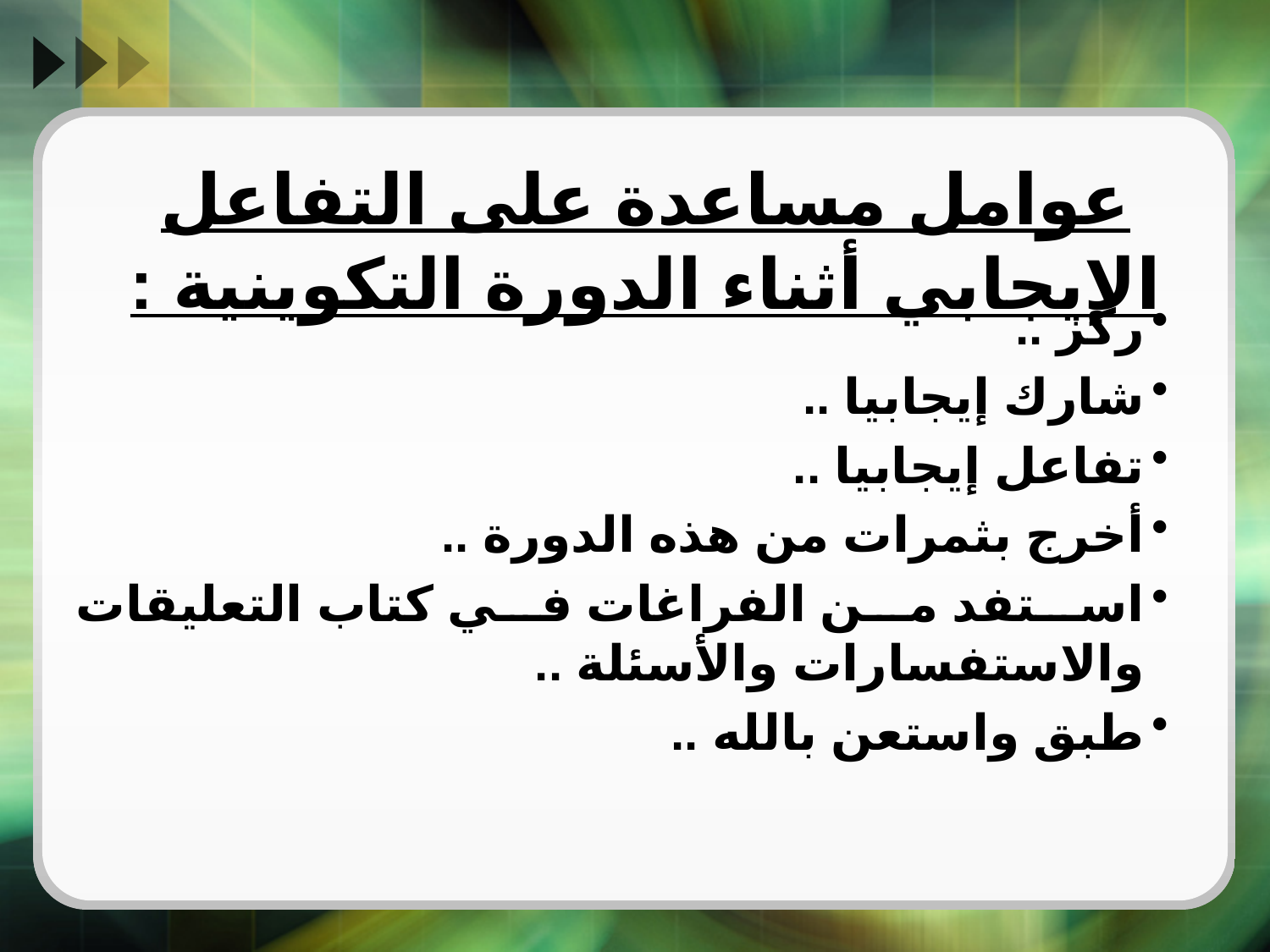

#
عوامل مساعدة على التفاعل الإيجابي أثناء الدورة التكوينية :
ركز ..
شارك إيجابيا ..
تفاعل إيجابيا ..
أخرج بثمرات من هذه الدورة ..
استفد من الفراغات في كتاب التعليقات والاستفسارات والأسئلة ..
طبق واستعن بالله ..